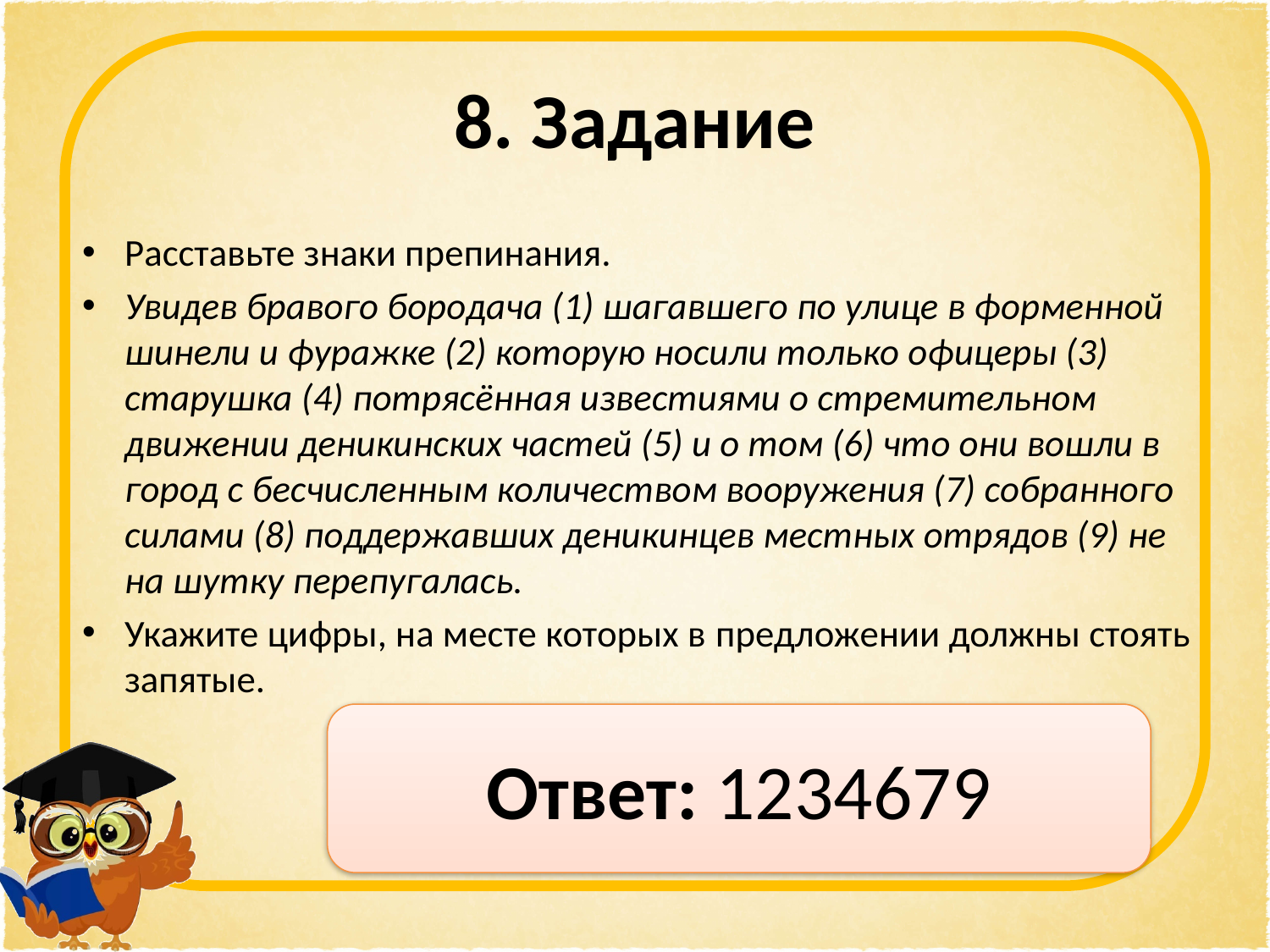

# 8. Задание
Расставьте знаки препинания.
Увидев бравого бородача (1) шагавшего по улице в форменной шинели и фуражке (2) которую носили только офицеры (3) старушка (4) потрясённая известиями о стремительном движении деникинских частей (5) и о том (6) что они вошли в город с бесчисленным количеством вооружения (7) собранного силами (8) поддержавших деникинцев местных отрядов (9) не на шутку перепугалась.
Укажите цифры, на месте которых в предложении должны стоять запятые.

Ответ: 1234679